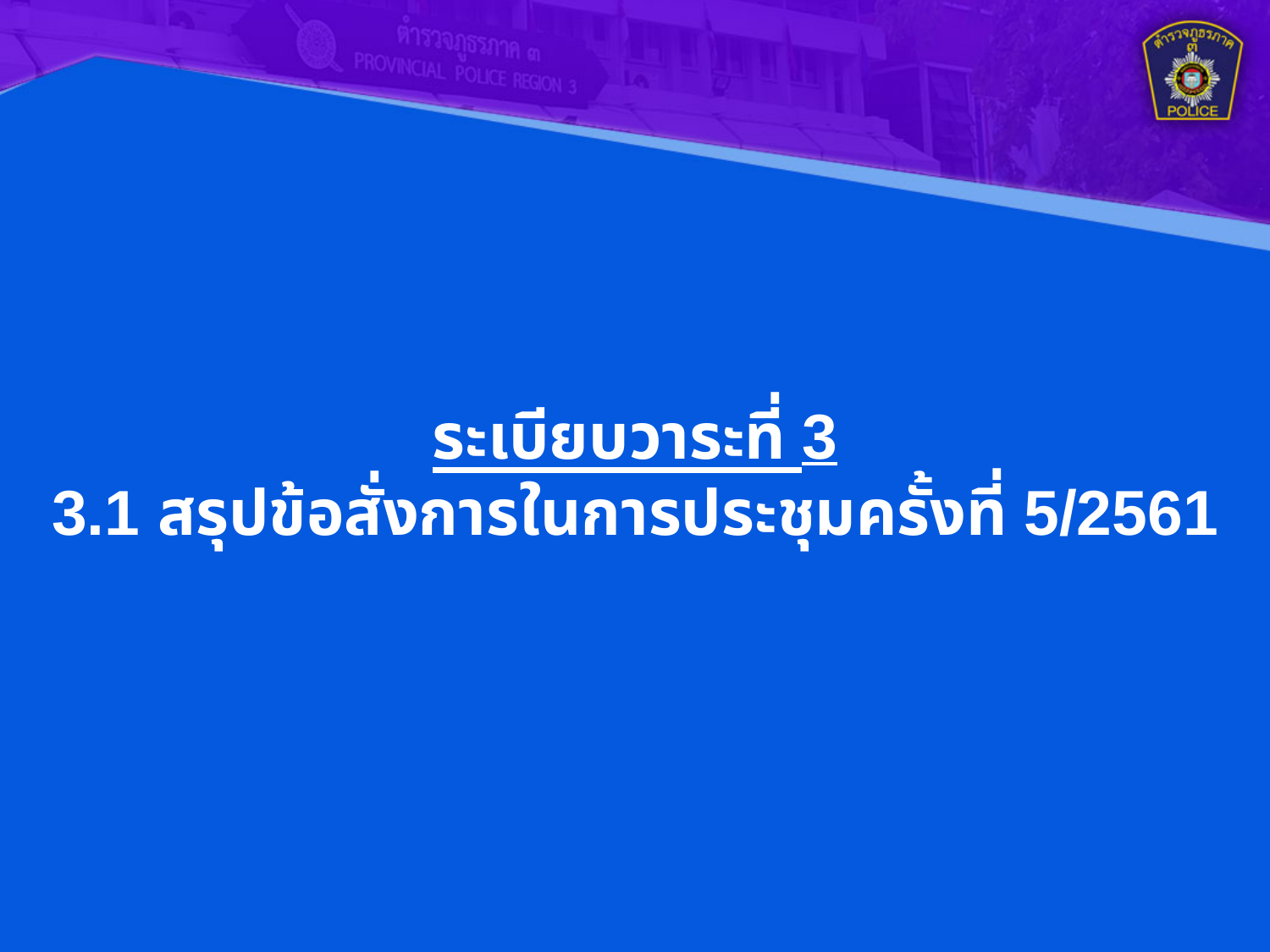

ระเบียบวาระที่ 3
3.1 สรุปข้อสั่งการในการประชุมครั้งที่ 5/2561